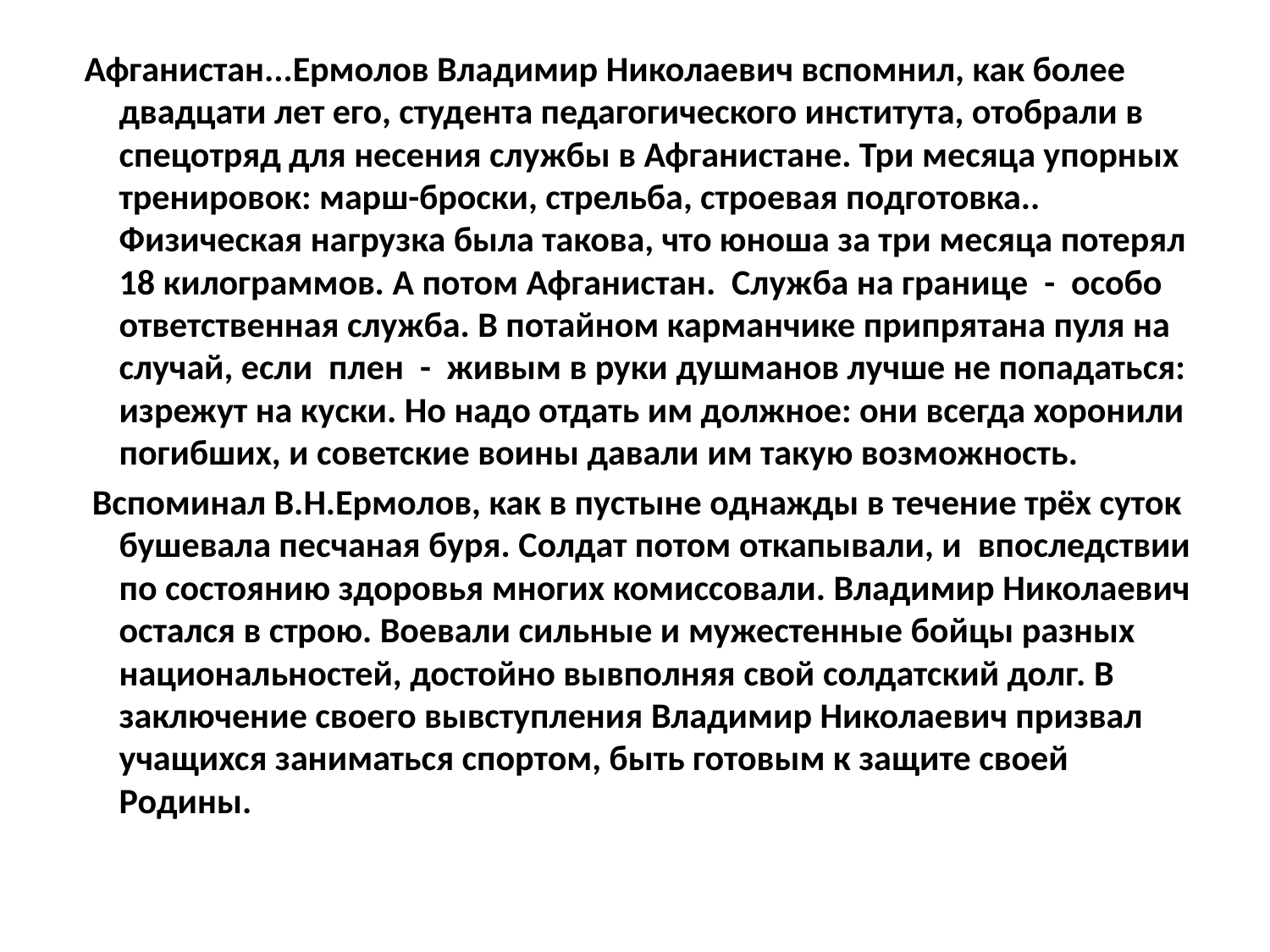

Афганистан...Ермолов Владимир Николаевич вспомнил, как более двадцати лет его, студента педагогического института, отобрали в спецотряд для несения службы в Афганистане. Три месяца упорных тренировок: марш-броски, стрельба, строевая подготовка.. Физическая нагрузка была такова, что юноша за три месяца потерял 18 килограммов. А потом Афганистан.  Служба на границе  -  особо ответственная служба. В потайном карманчике припрятана пуля на случай, если  плен  -  живым в руки душманов лучше не попадаться: изрежут на куски. Но надо отдать им должное: они всегда хоронили погибших, и советские воины давали им такую возможность.
  Вспоминал В.Н.Ермолов, как в пустыне однажды в течение трёх суток бушевала песчаная буря. Солдат потом откапывали, и  впоследствии по состоянию здоровья многих комиссовали. Владимир Николаевич остался в строю. Воевали сильные и мужестенные бойцы разных национальностей, достойно вывполняя свой солдатский долг. В заключение своего вывступления Владимир Николаевич призвал учащихся заниматься спортом, быть готовым к защите своей Родины.